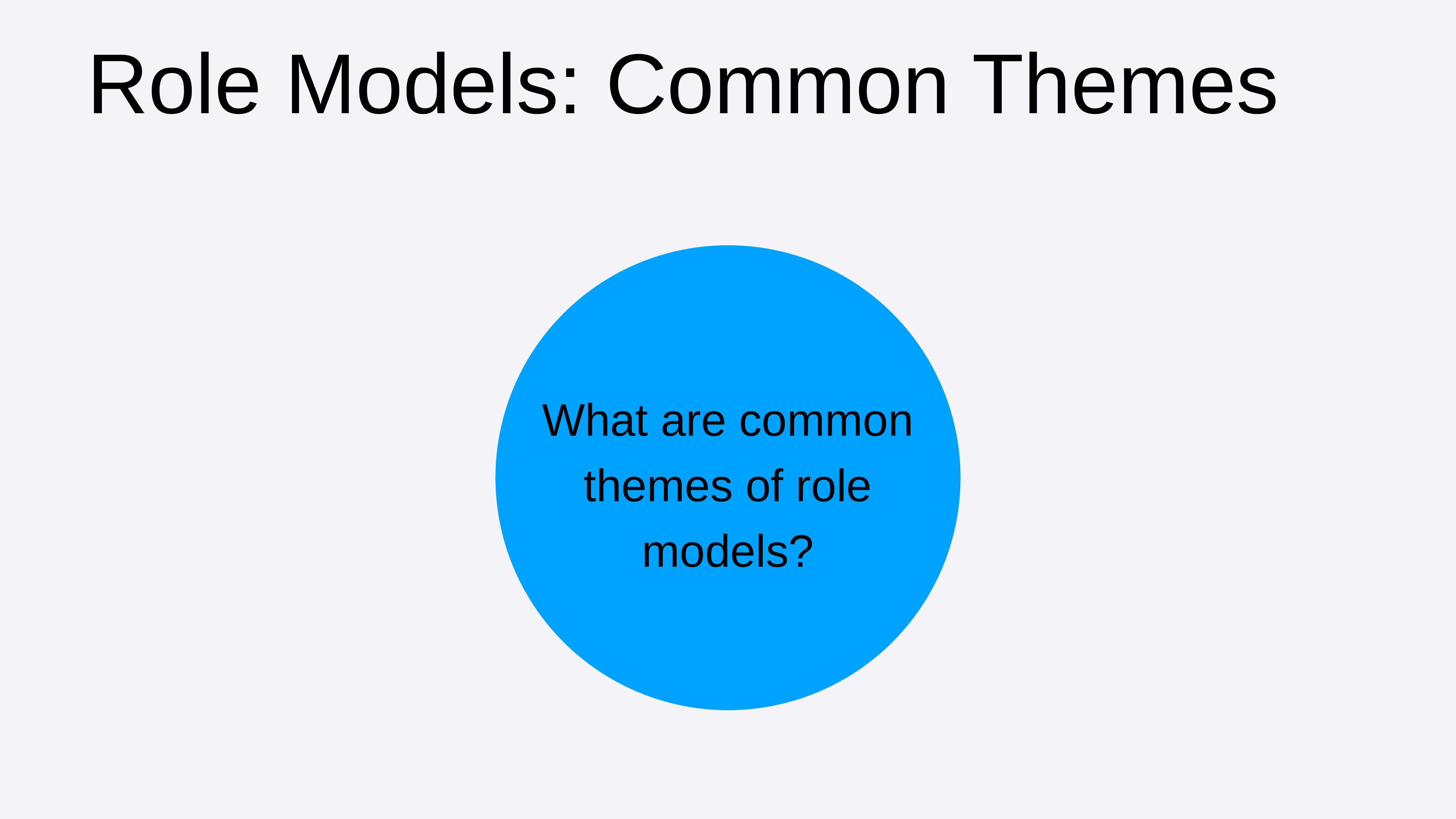

# Role Models: Common Themes

What are common themes of role models?